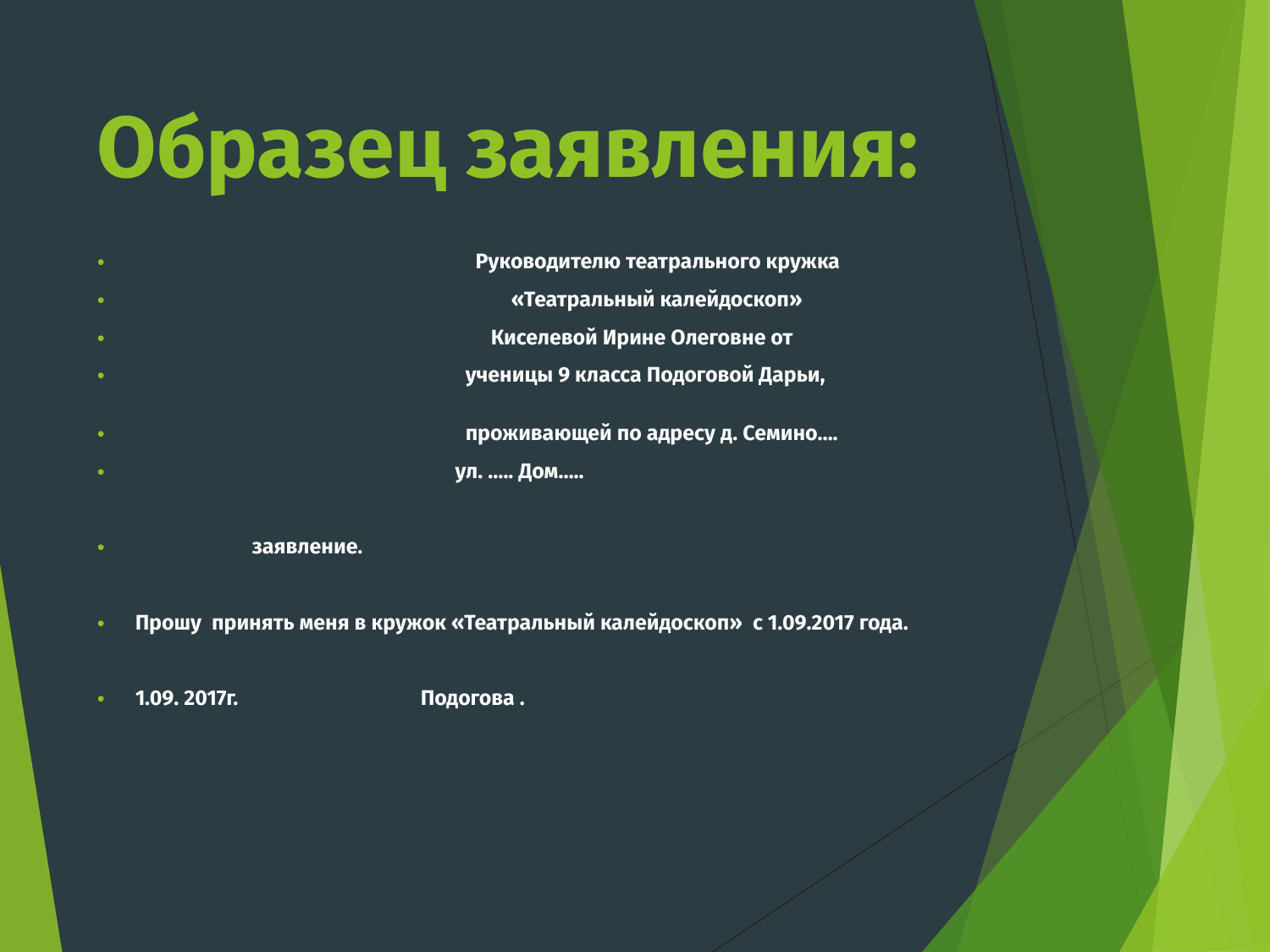

# Образец заявления:
                                                                   Руководителю театрального кружка
                                                                          «Театральный калейдоскоп»
                                                                      Киселевой Ирине Олеговне от
                                                                 ученицы 9 класса Подоговой Дарьи,
                                                                 проживающей по адресу д. Семино….
                                                               ул. ….. Дом…..

                       заявление.

Прошу  принять меня в кружок «Театральный калейдоскоп»  с 1.09.2017 года.

1.09. 2017г.                                    Подогова .